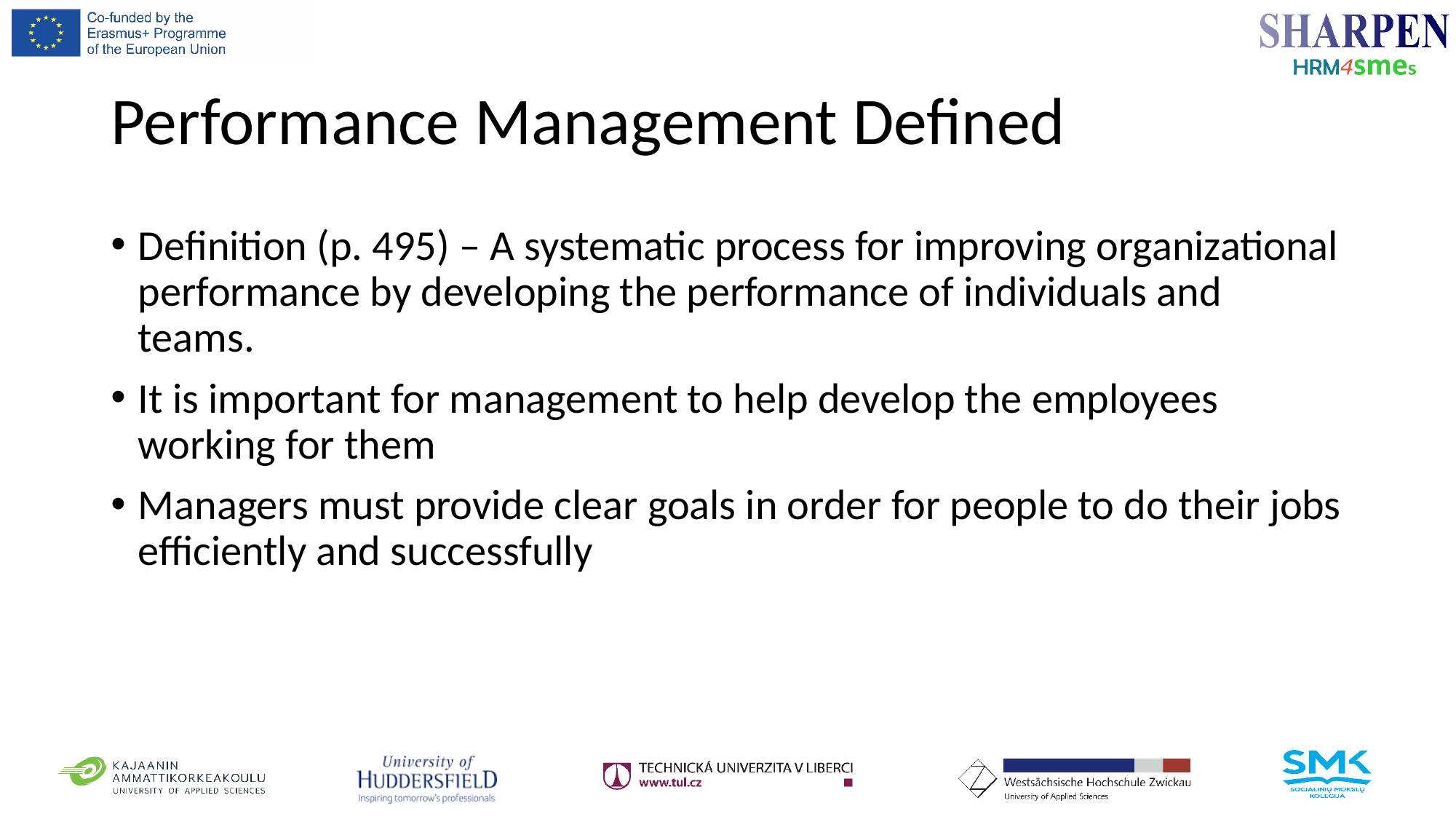

# Performance Management Defined
Definition (p. 495) – A systematic process for improving organizational performance by developing the performance of individuals and teams.
It is important for management to help develop the employees working for them
Managers must provide clear goals in order for people to do their jobs efficiently and successfully